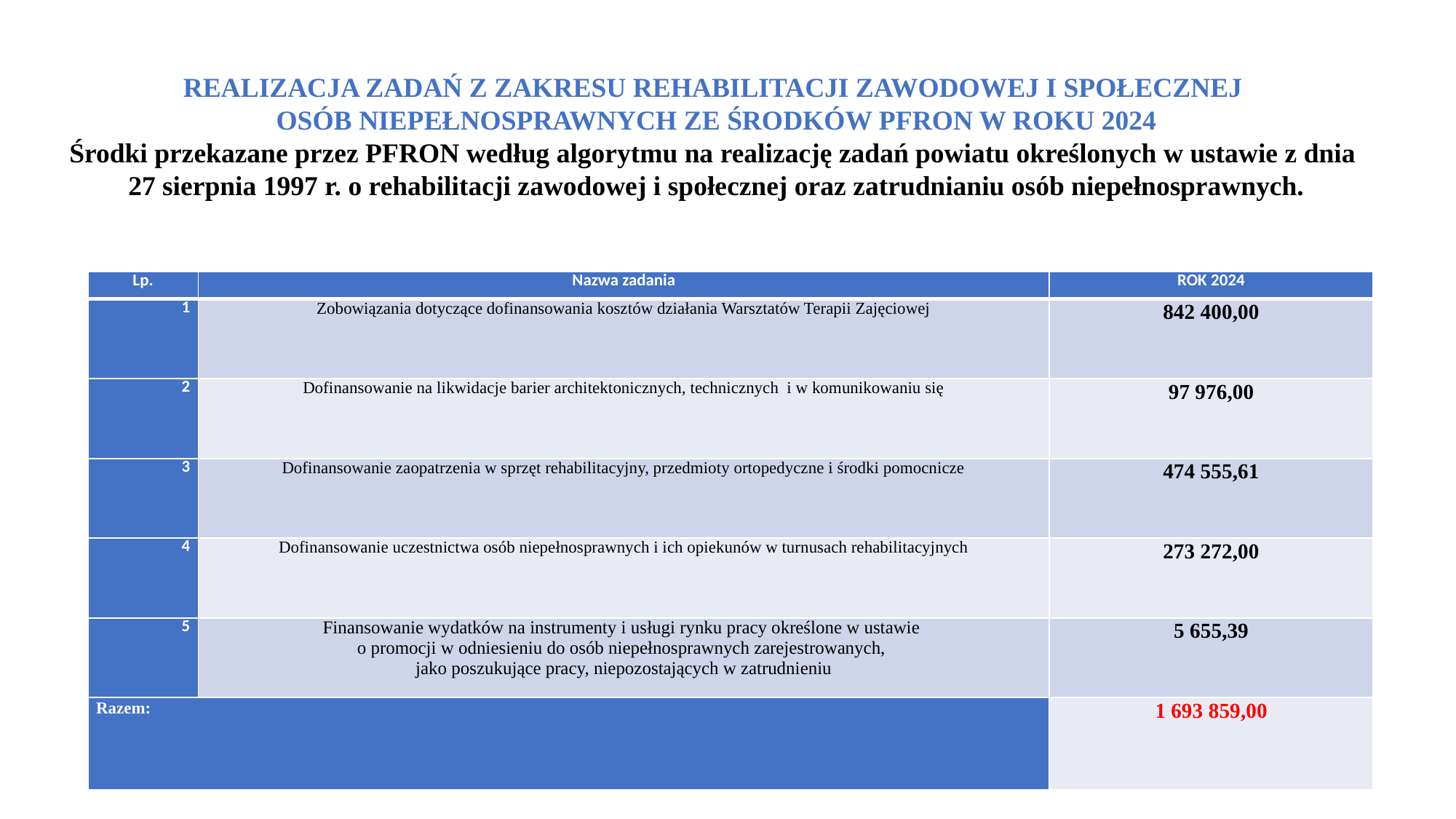

REALIZACJA ZADAŃ Z ZAKRESU REHABILITACJI ZAWODOWEJ I SPOŁECZNEJ
OSÓB NIEPEŁNOSPRAWNYCH ZE ŚRODKÓW PFRON W ROKU 2024
Środki przekazane przez PFRON według algorytmu na realizację zadań powiatu określonych w ustawie z dnia
27 sierpnia 1997 r. o rehabilitacji zawodowej i społecznej oraz zatrudnianiu osób niepełnosprawnych.

| Lp. | Nazwa zadania | ROK 2024 |
| --- | --- | --- |
| 1 | Zobowiązania dotyczące dofinansowania kosztów działania Warsztatów Terapii Zajęciowej | 842 400,00 |
| 2 | Dofinansowanie na likwidacje barier architektonicznych, technicznych i w komunikowaniu się | 97 976,00 |
| 3 | Dofinansowanie zaopatrzenia w sprzęt rehabilitacyjny, przedmioty ortopedyczne i środki pomocnicze | 474 555,61 |
| 4 | Dofinansowanie uczestnictwa osób niepełnosprawnych i ich opiekunów w turnusach rehabilitacyjnych | 273 272,00 |
| 5 | Finansowanie wydatków na instrumenty i usługi rynku pracy określone w ustawie o promocji w odniesieniu do osób niepełnosprawnych zarejestrowanych, jako poszukujące pracy, niepozostających w zatrudnieniu | 5 655,39 |
| Razem: |  | 1 693 859,00 |